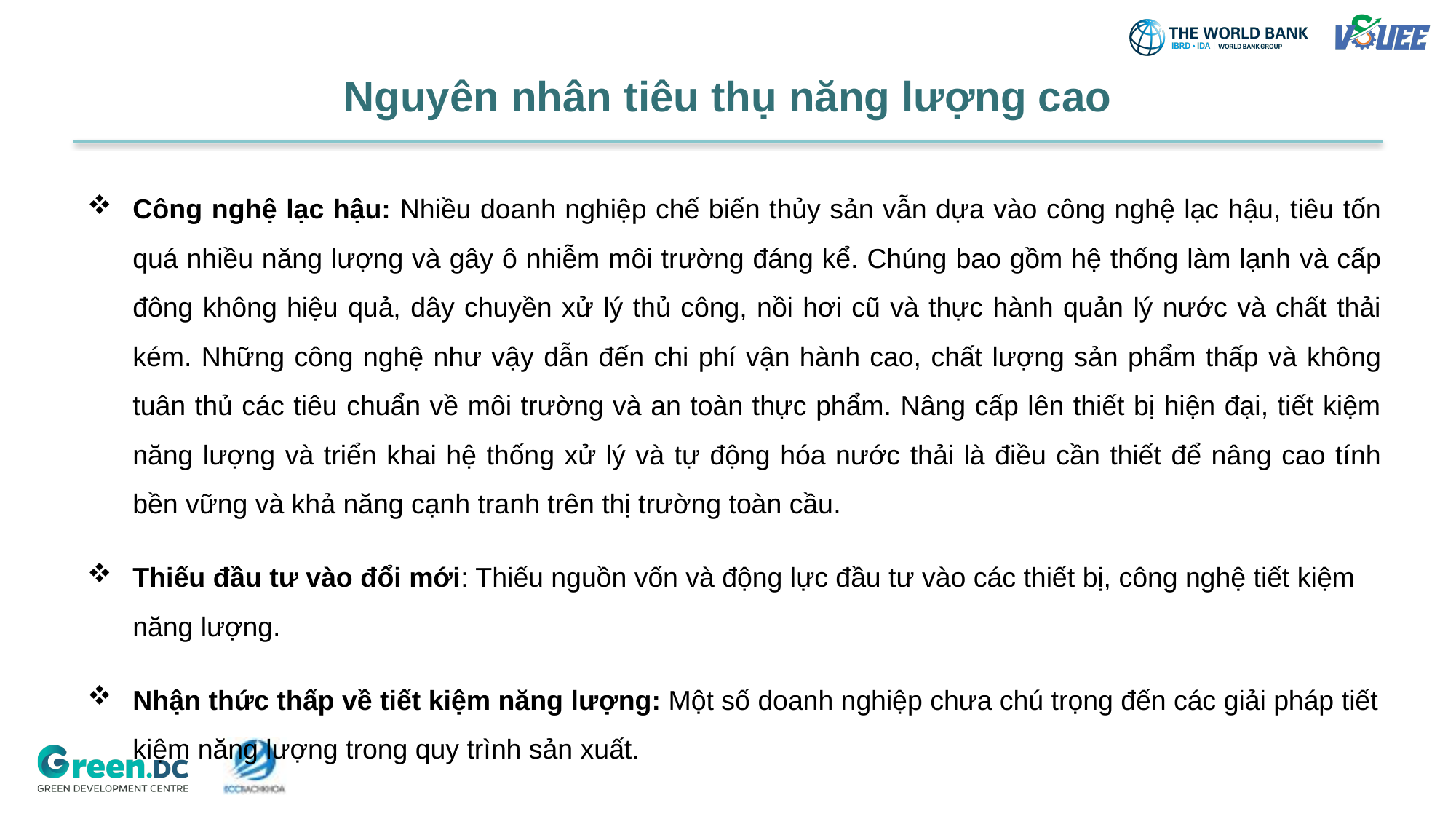

# Nguyên nhân tiêu thụ năng lượng cao
Công nghệ lạc hậu: Nhiều doanh nghiệp chế biến thủy sản vẫn dựa vào công nghệ lạc hậu, tiêu tốn quá nhiều năng lượng và gây ô nhiễm môi trường đáng kể. Chúng bao gồm hệ thống làm lạnh và cấp đông không hiệu quả, dây chuyền xử lý thủ công, nồi hơi cũ và thực hành quản lý nước và chất thải kém. Những công nghệ như vậy dẫn đến chi phí vận hành cao, chất lượng sản phẩm thấp và không tuân thủ các tiêu chuẩn về môi trường và an toàn thực phẩm. Nâng cấp lên thiết bị hiện đại, tiết kiệm năng lượng và triển khai hệ thống xử lý và tự động hóa nước thải là điều cần thiết để nâng cao tính bền vững và khả năng cạnh tranh trên thị trường toàn cầu.
Thiếu đầu tư vào đổi mới: Thiếu nguồn vốn và động lực đầu tư vào các thiết bị, công nghệ tiết kiệm năng lượng.
Nhận thức thấp về tiết kiệm năng lượng: Một số doanh nghiệp chưa chú trọng đến các giải pháp tiết kiệm năng lượng trong quy trình sản xuất.